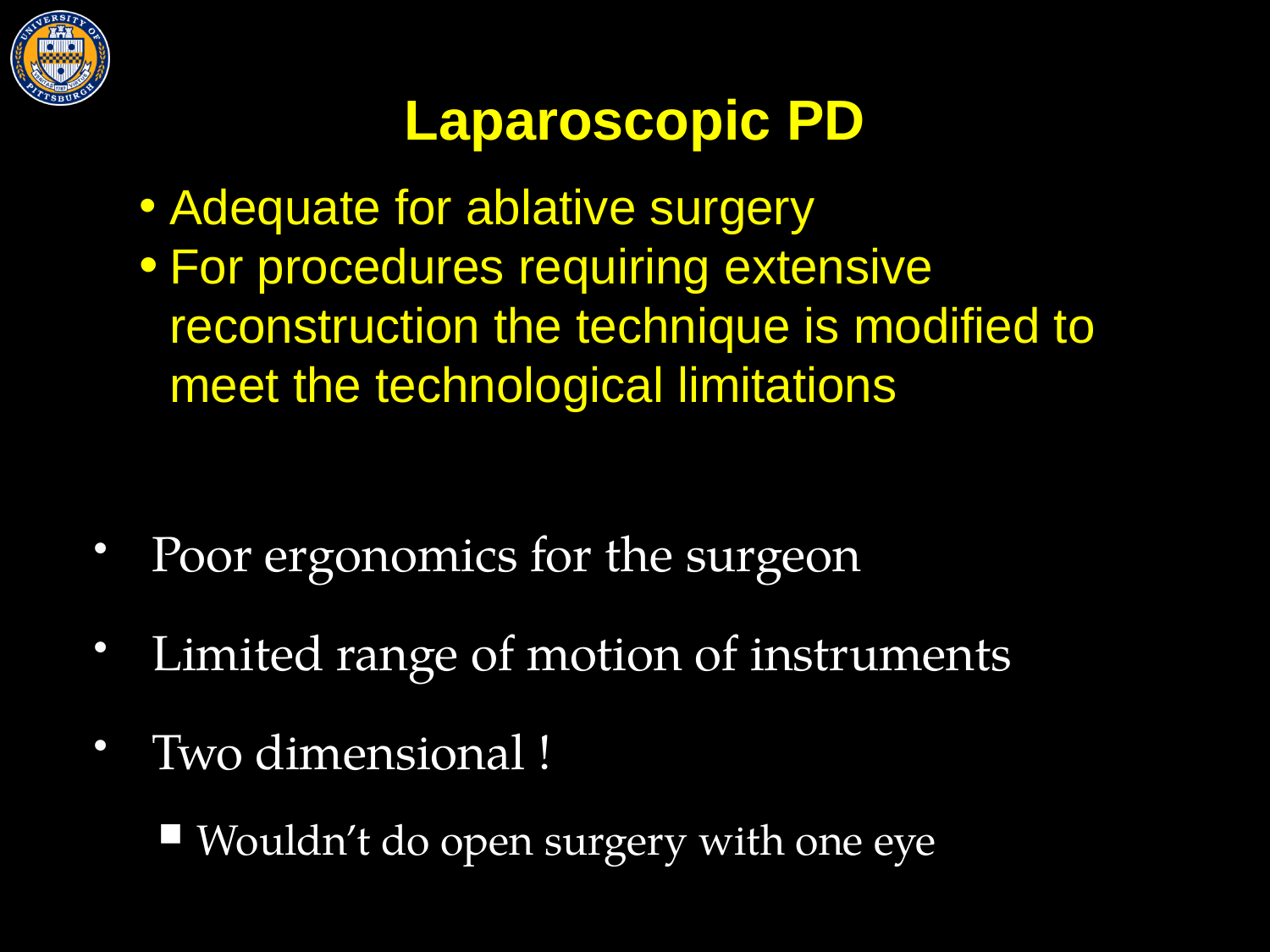

# Laparoscopic PD
Adequate for ablative surgery
For procedures requiring extensive reconstruction the technique is modified to meet the technological limitations

Poor ergonomics for the surgeon
Limited range of motion of instruments
Two dimensional !
Wouldn’t do open surgery with one eye